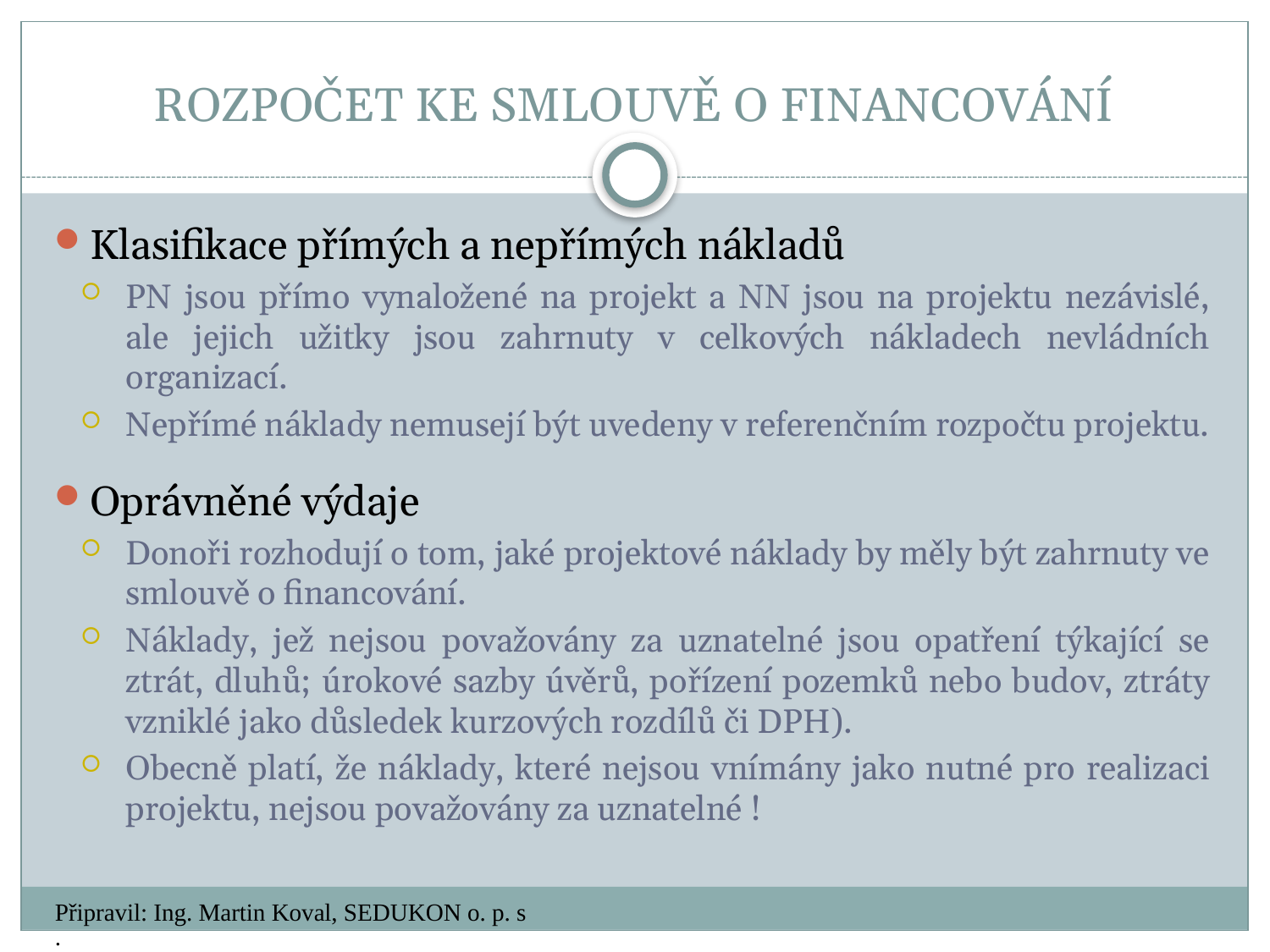

# ROZPOČET KE SMLOUVĚ O FINANCOVÁNÍ
Klasifikace přímých a nepřímých nákladů
PN jsou přímo vynaložené na projekt a NN jsou na projektu nezávislé, ale jejich užitky jsou zahrnuty v celkových nákladech nevládních organizací.
Nepřímé náklady nemusejí být uvedeny v referenčním rozpočtu projektu.

Oprávněné výdaje
Donoři rozhodují o tom, jaké projektové náklady by měly být zahrnuty ve smlouvě o financování.
Náklady, jež nejsou považovány za uznatelné jsou opatření týkající se ztrát, dluhů; úrokové sazby úvěrů, pořízení pozemků nebo budov, ztráty vzniklé jako důsledek kurzových rozdílů či DPH).
Obecně platí, že náklady, které nejsou vnímány jako nutné pro realizaci projektu, nejsou považovány za uznatelné !

Připravil: Ing. Martin Koval, SEDUKON o. p. s.